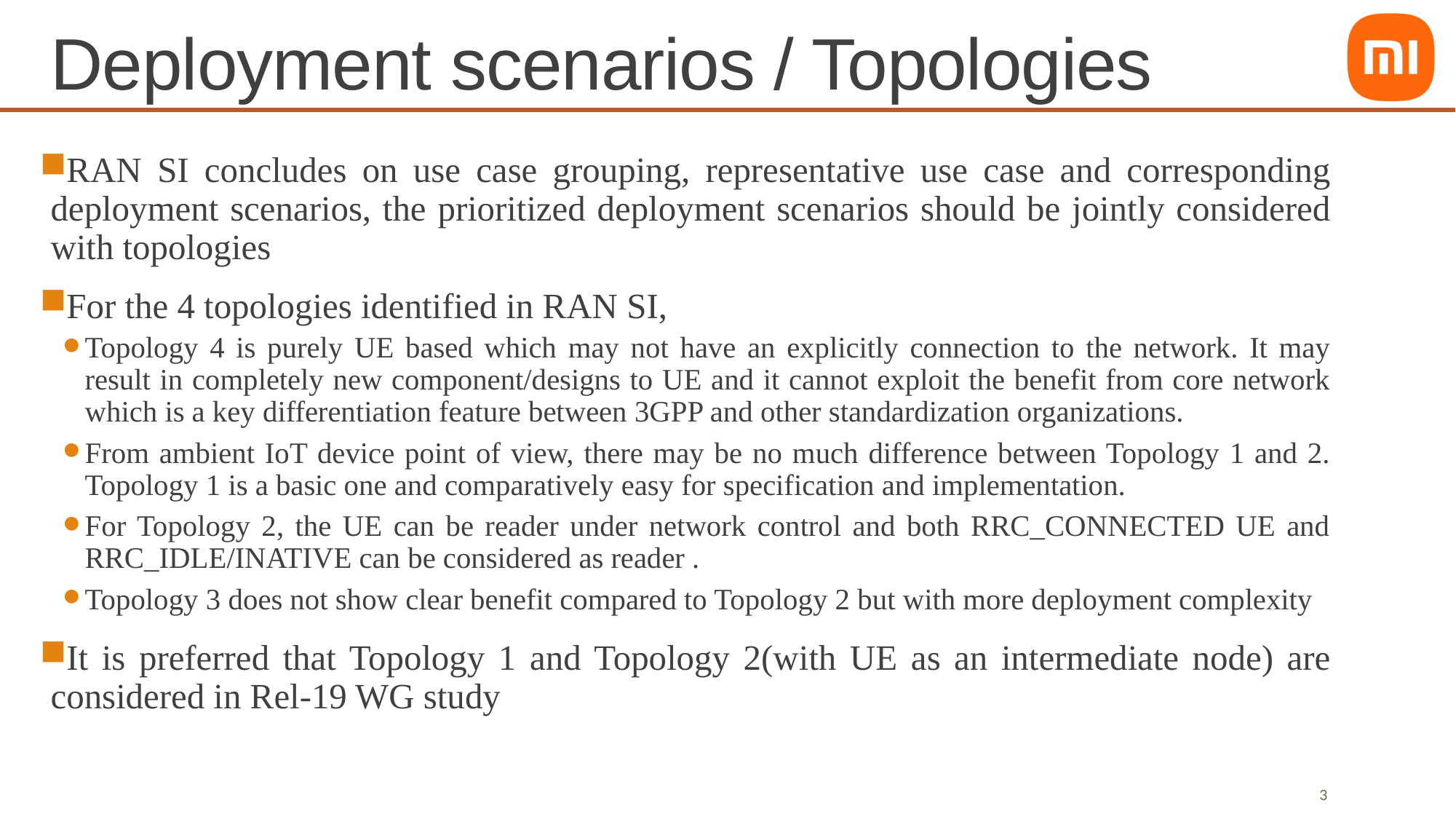

# Deployment scenarios / Topologies
RAN SI concludes on use case grouping, representative use case and corresponding deployment scenarios, the prioritized deployment scenarios should be jointly considered with topologies
For the 4 topologies identified in RAN SI,
Topology 4 is purely UE based which may not have an explicitly connection to the network. It may result in completely new component/designs to UE and it cannot exploit the benefit from core network which is a key differentiation feature between 3GPP and other standardization organizations.
From ambient IoT device point of view, there may be no much difference between Topology 1 and 2. Topology 1 is a basic one and comparatively easy for specification and implementation.
For Topology 2, the UE can be reader under network control and both RRC_CONNECTED UE and RRC_IDLE/INATIVE can be considered as reader .
Topology 3 does not show clear benefit compared to Topology 2 but with more deployment complexity
It is preferred that Topology 1 and Topology 2(with UE as an intermediate node) are considered in Rel-19 WG study